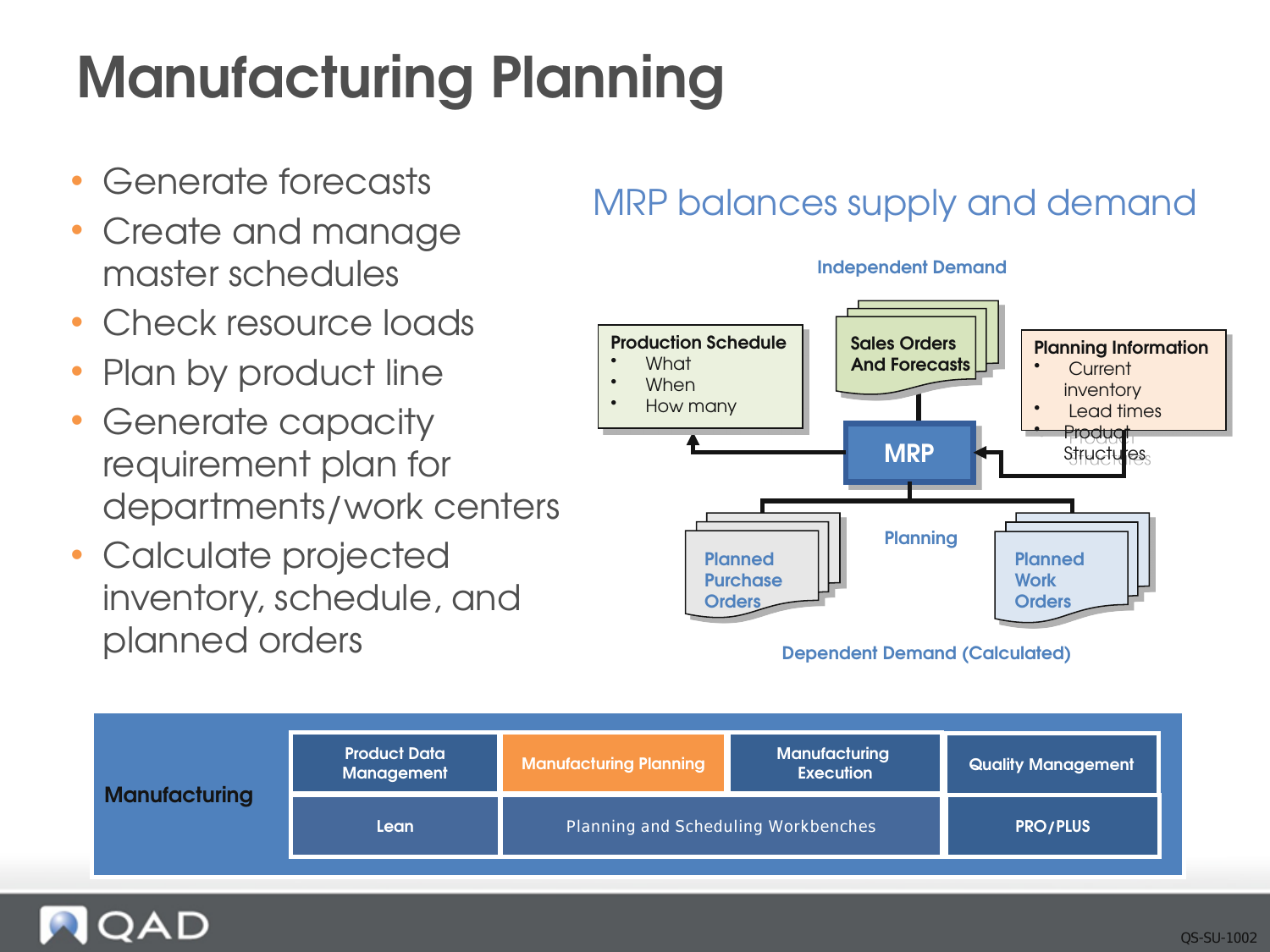

# Manufacturing Planning
Generate forecasts
Create and manage master schedules
Check resource loads
Plan by product line
Generate capacity requirement plan for departments/work centers
Calculate projected inventory, schedule, and planned orders

MRP balances supply and demand
Independent Demand
   Sales Orders
   And Forecasts
Production Schedule
 What
 When
 How many
Planning Information
 Current inventory
 Lead times
Product Structures
MRP

Planning
Planned Purchase Orders
Planned
Work Orders
Dependent Demand (Calculated)
Manufacturing
Product Data Management
Manufacturing Planning
Manufacturing  Execution
Quality Management
PRO/PLUS
Lean
Planning and Scheduling Workbenches
QS-SU-1002